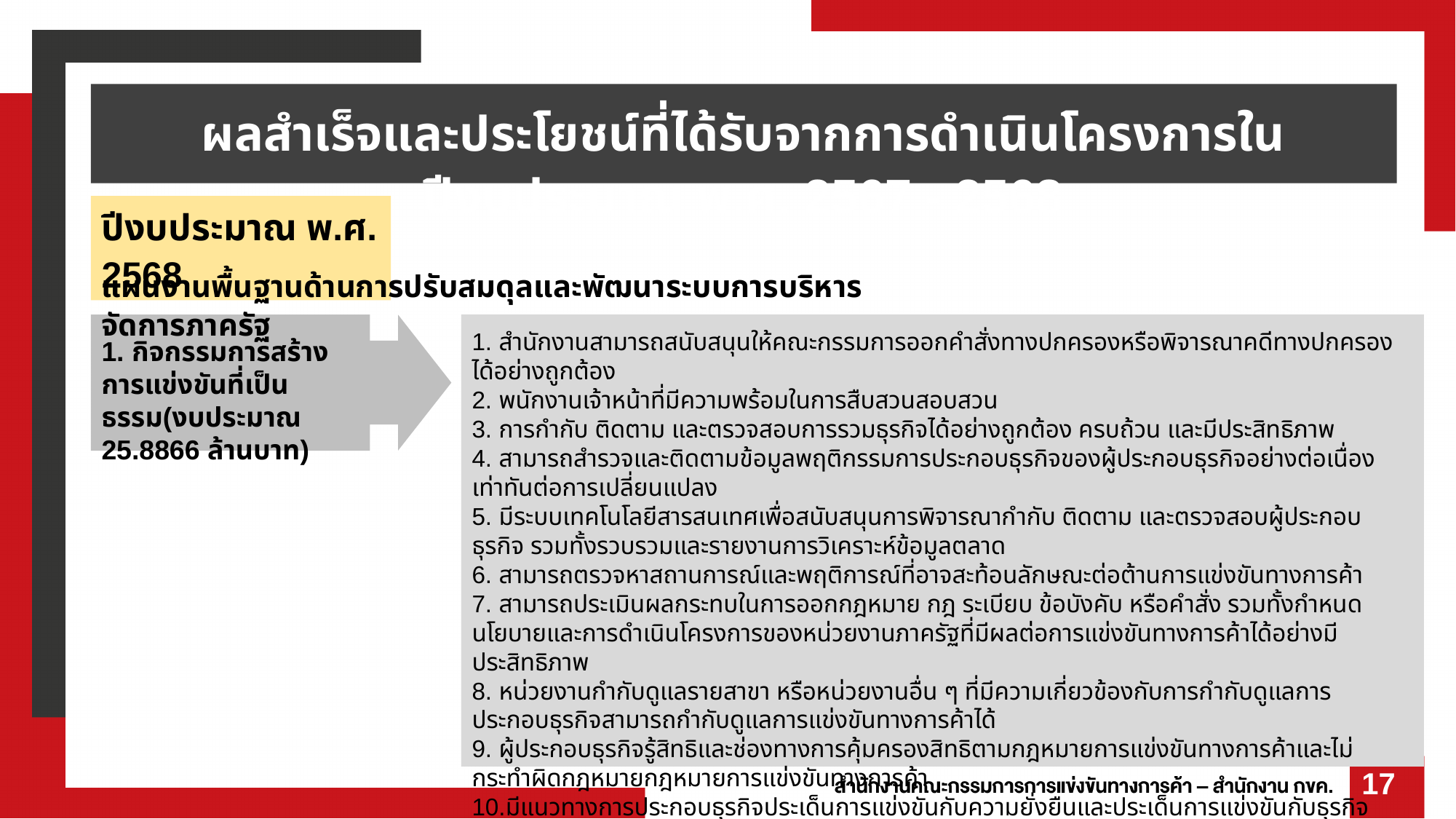

ผลสำเร็จและประโยชน์ที่ได้รับจากการดำเนินโครงการในปีงบประมาณ พ.ศ. 2567 - 2568
ปีงบประมาณ พ.ศ. 2568
แผนงานพื้นฐานด้านการปรับสมดุลและพัฒนาระบบการบริหารจัดการภาครัฐ

1. สำนักงานสามารถสนับสนุนให้คณะกรรมการออกคำสั่งทางปกครองหรือพิจารณาคดีทางปกครองได้อย่างถูกต้อง
2. พนักงานเจ้าหน้าที่มีความพร้อมในการสืบสวนสอบสวน
3. การกำกับ ติดตาม และตรวจสอบการรวมธุรกิจได้อย่างถูกต้อง ครบถ้วน และมีประสิทธิภาพ
4. สามารถสำรวจและติดตามข้อมูลพฤติกรรมการประกอบธุรกิจของผู้ประกอบธุรกิจอย่างต่อเนื่อง เท่าทันต่อการเปลี่ยนแปลง
5. มีระบบเทคโนโลยีสารสนเทศเพื่อสนับสนุนการพิจารณากำกับ ติดตาม และตรวจสอบผู้ประกอบธุรกิจ รวมทั้งรวบรวมและรายงานการวิเคราะห์ข้อมูลตลาด
6. สามารถตรวจหาสถานการณ์และพฤติการณ์ที่อาจสะท้อนลักษณะต่อต้านการแข่งขันทางการค้า
7. สามารถประเมินผลกระทบในการออกกฎหมาย กฎ ระเบียบ ข้อบังคับ หรือคำสั่ง รวมทั้งกำหนดนโยบายและการดำเนินโครงการของหน่วยงานภาครัฐที่มีผลต่อการแข่งขันทางการค้าได้อย่างมีประสิทธิภาพ
8. หน่วยงานกำกับดูแลรายสาขา หรือหน่วยงานอื่น ๆ ที่มีความเกี่ยวข้องกับการกำกับดูแลการประกอบธุรกิจสามารถกำกับดูแลการแข่งขันทางการค้าได้
9. ผู้ประกอบธุรกิจรู้สิทธิและช่องทางการคุ้มครองสิทธิตามกฎหมายการแข่งขันทางการค้าและไม่กระทำผิดกฎหมายกฎหมายการแข่งขันทางการค้า
10.มีแนวทางการประกอบธุรกิจประเด็นการแข่งขันกับความยั่งยืนและประเด็นการแข่งขันกับธุรกิจดิจิทัล (Business Guideline) รวมทั้งข้อเสนอแนะทางนโยบาย
11.บุคลากรด้านการบังคับใช้กฎหมายมีคุณภาพ สามารถปฏิบัติงานได้อย่างถูกต้องและมีประสิทธิภาพ
1. กิจกรรมการสร้างการแข่งขันที่เป็นธรรม(งบประมาณ 25.8866 ล้านบาท)
17